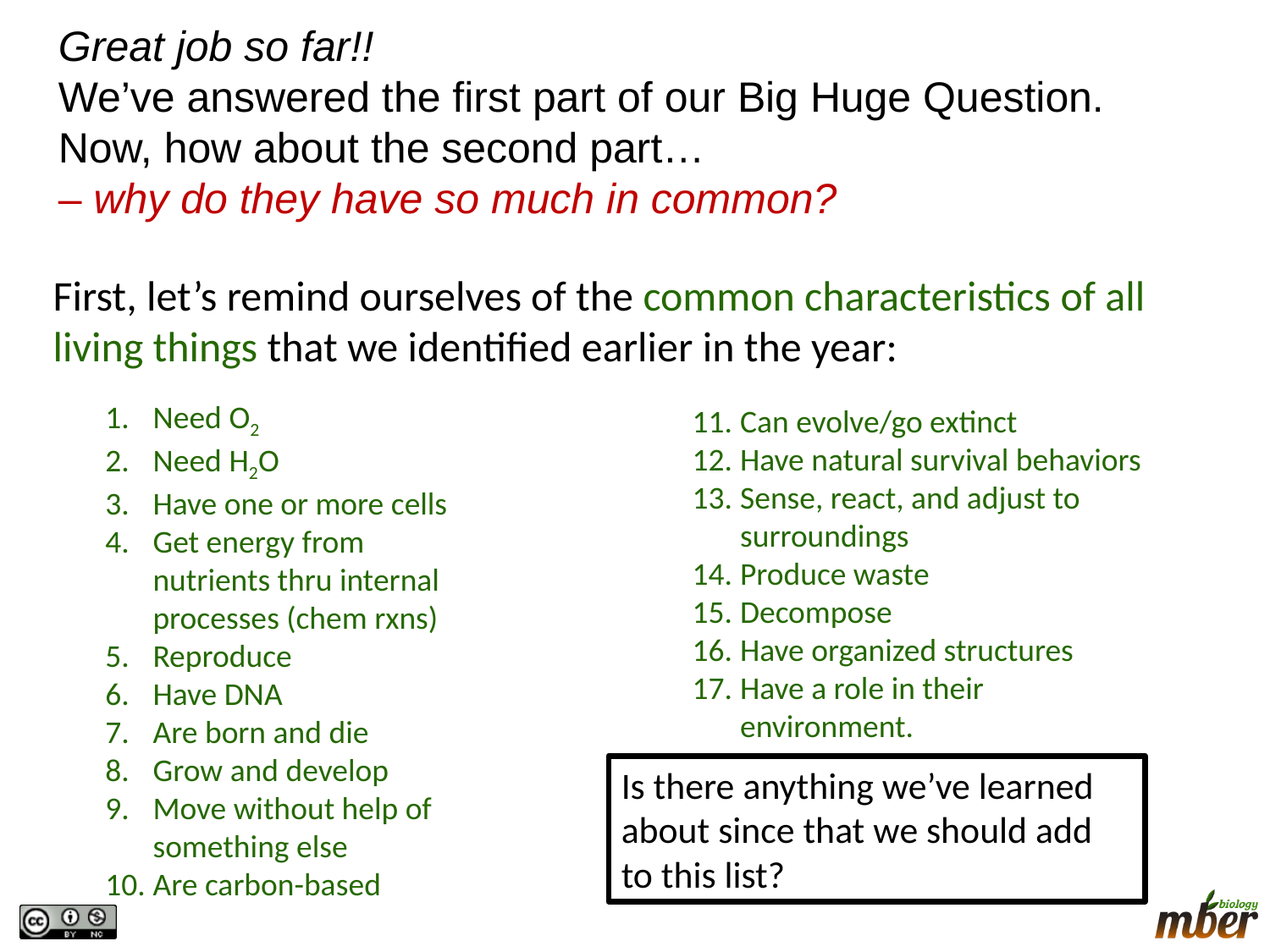

# Great job so far!! We’ve answered the first part of our Big Huge Question. Now, how about the second part… – why do they have so much in common?
First, let’s remind ourselves of the common characteristics of all living things that we identified earlier in the year:

Need O2
Need H2O
Have one or more cells
Get energy from nutrients thru internal processes (chem rxns)
Reproduce
Have DNA
Are born and die
Grow and develop
Move without help of something else
Are carbon-based
Can evolve/go extinct
Have natural survival behaviors
Sense, react, and adjust to surroundings
Produce waste
Decompose
Have organized structures
Have a role in their environment.
Is there anything we’ve learned about since that we should add to this list?